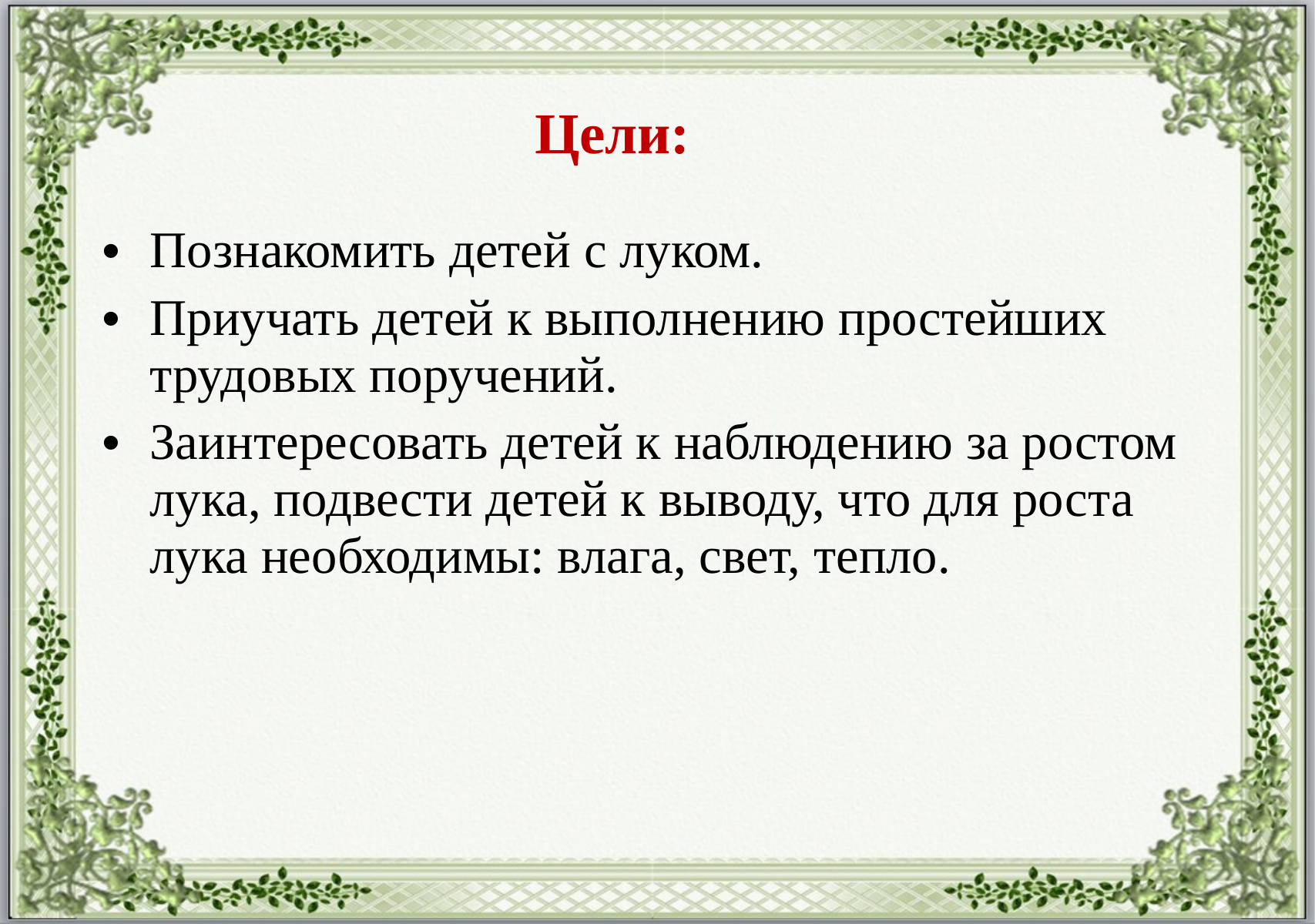

Цели:
Познакомить детей с луком.
Приучать детей к выполнению простейших трудовых поручений.
Заинтересовать детей к наблюдению за ростом лука, подвести детей к выводу, что для роста лука необходимы: влага, свет, тепло.